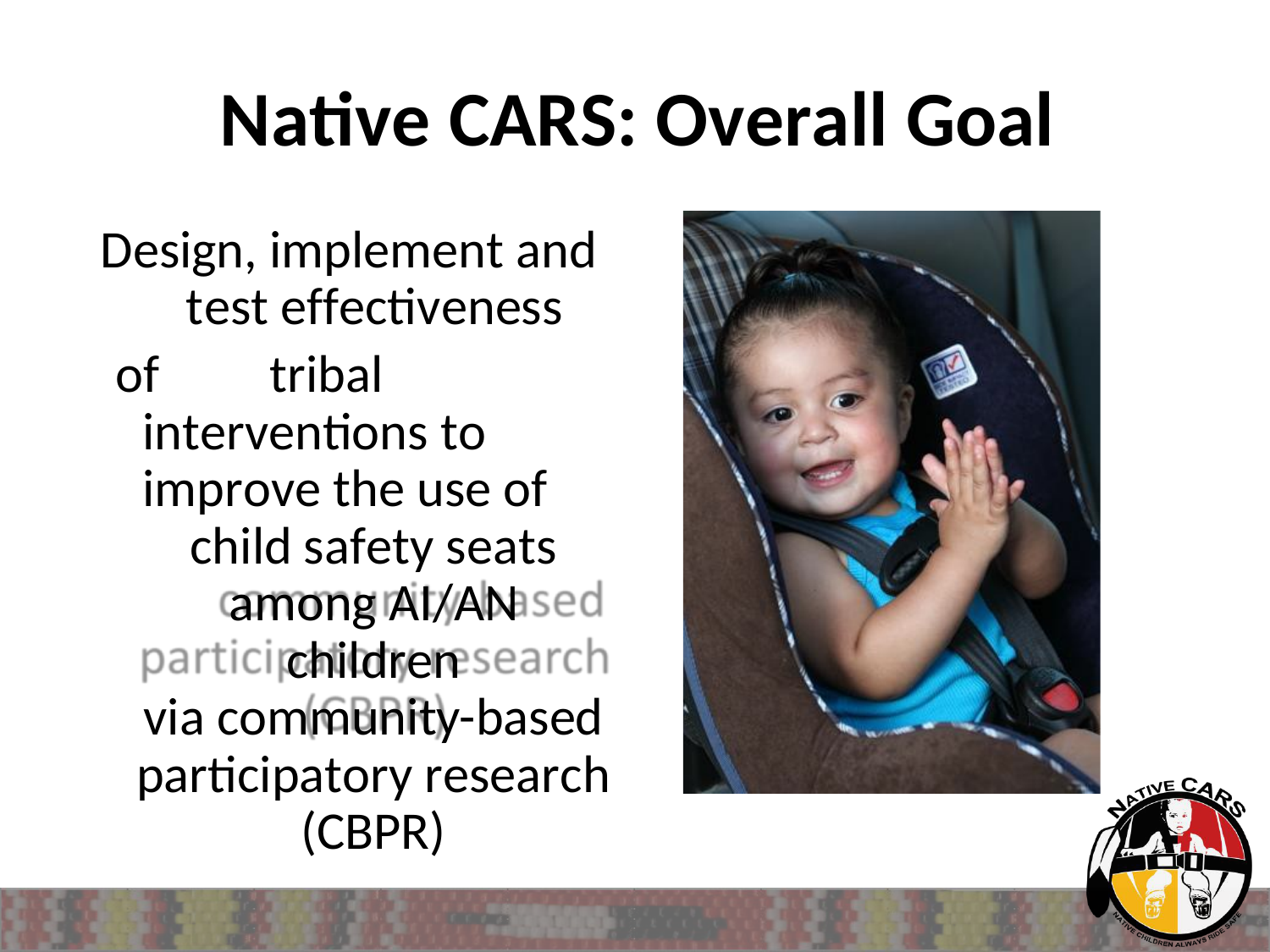

# Native CARS: Overall Goal

Design, implement and test effectiveness
of	tribal interventions to improve the use of
child safety seats among AI/AN children
via community-based participatory research (CBPR)